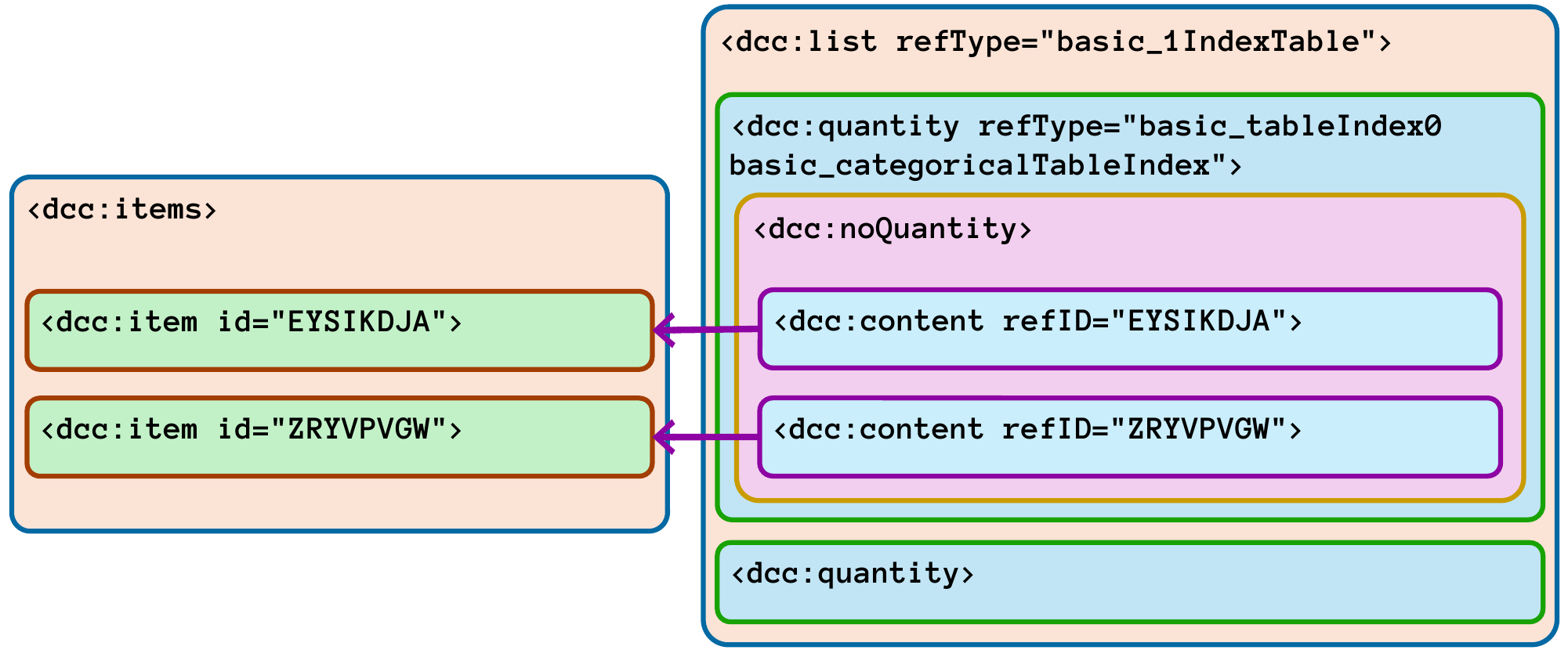

<dcc:list refType="basic_1IndexTable">
<dcc:quantity refType="basic_tableIndex0 basic_categoricalTableIndex">
<dcc:items>
<dcc:noQuantity>
<dcc:content refID="EYSIKDJA">
<dcc:item id="EYSIKDJA">
<dcc:content refID="ZRYVPVGW">
<dcc:item id="ZRYVPVGW">
<dcc:quantity>